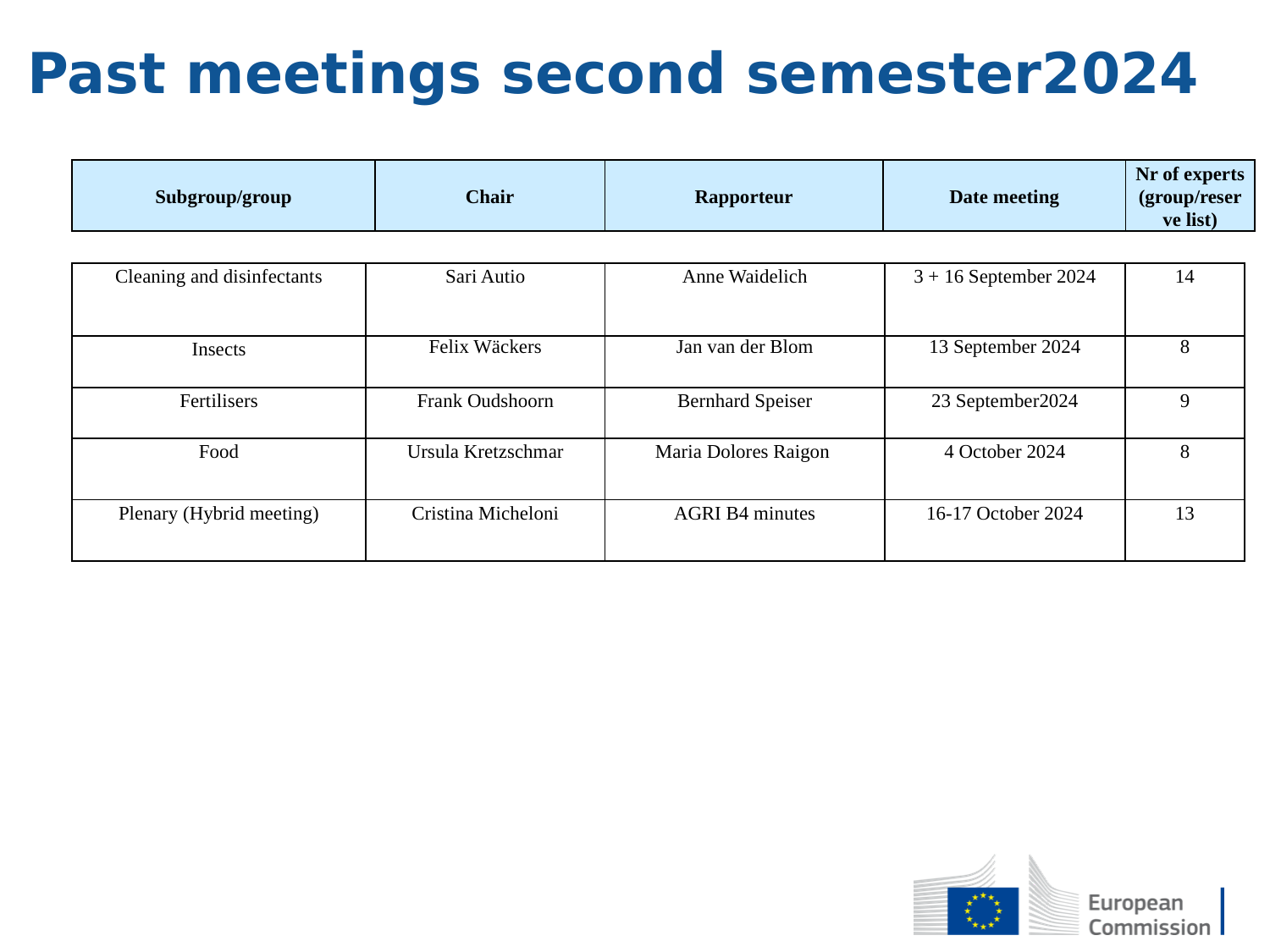

# Past meetings second semester2024
| Subgroup/group | Chair | Rapporteur | Date meeting | Nr of experts (group/reserve list) |
| --- | --- | --- | --- | --- |
| Cleaning and disinfectants | Sari Autio | Anne Waidelich | 3 + 16 September 2024 | 14 |
| --- | --- | --- | --- | --- |
| Insects | Felix Wäckers | Jan van der Blom | 13 September 2024 | 8 |
| Fertilisers | Frank Oudshoorn | Bernhard Speiser | 23 September2024 | 9 |
| Food | Ursula Kretzschmar | Maria Dolores Raigon | 4 October 2024 | 8 |
| Plenary (Hybrid meeting) | Cristina Micheloni | AGRI B4 minutes | 16-17 October 2024 | 13 |